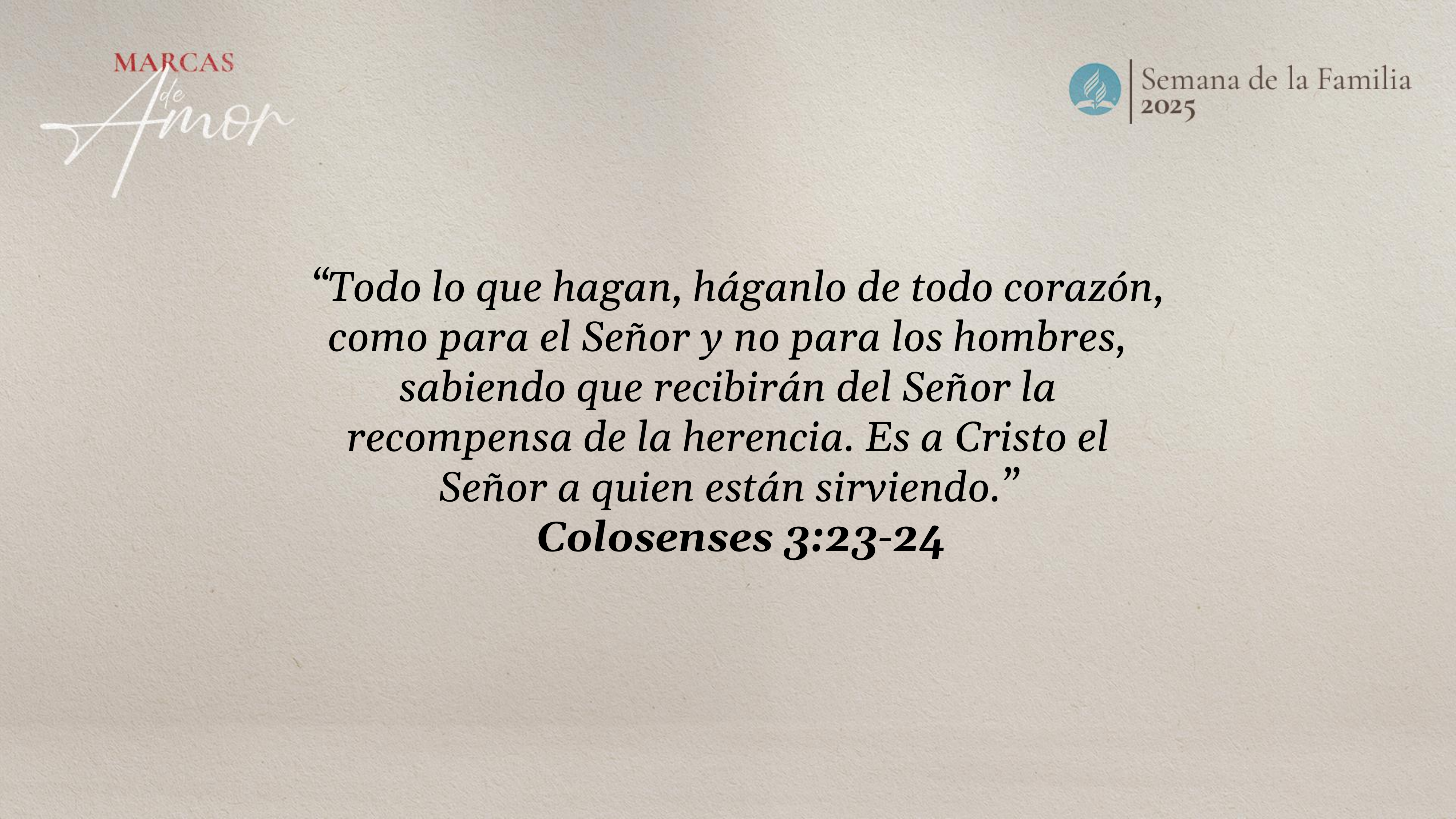

“Todo lo que hagan, háganlo de todo corazón, como para el Señor y no para los hombres, sabiendo que recibirán del Señor la recompensa de la herencia. Es a Cristo el Señor a quien están sirviendo.”
Colosenses 3:23-24